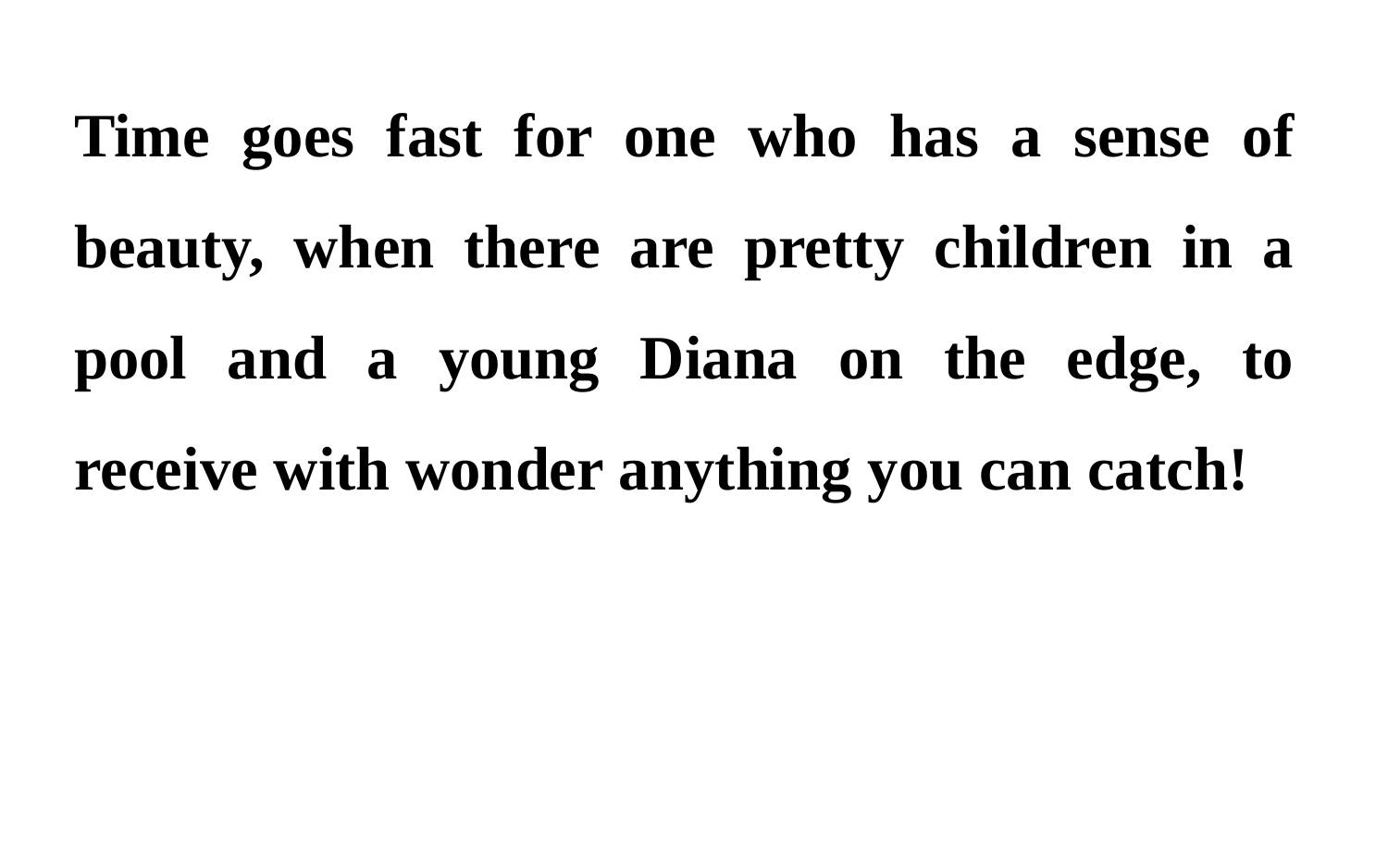

Time goes fast for one who has a sense of beauty, when there are pretty children in a pool and a young Diana on the edge, to receive with wonder anything you can catch!